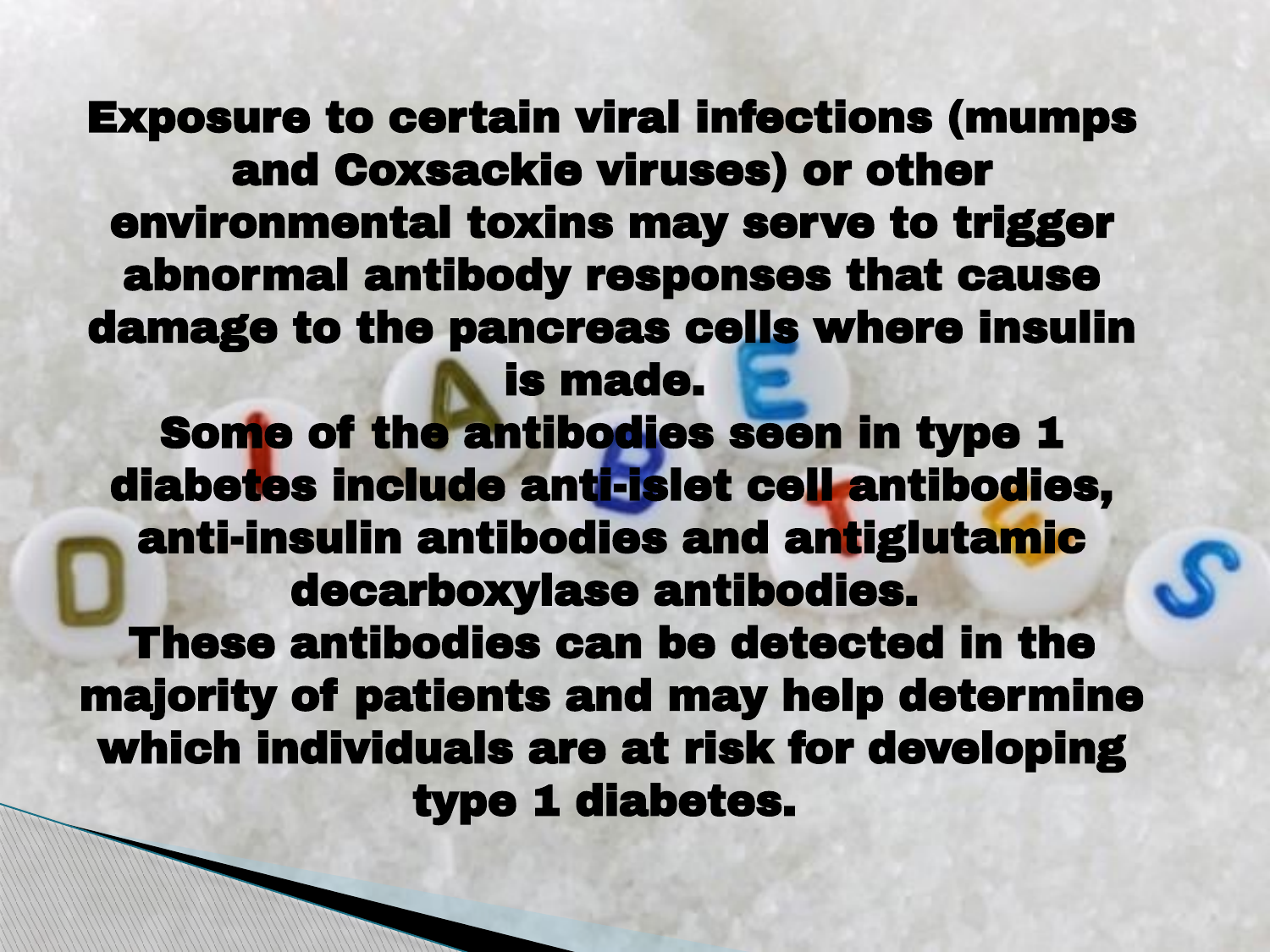

# Exposure to certain viral infections (mumps and Coxsackie viruses) or other environmental toxins may serve to trigger abnormal antibody responses that cause damage to the pancreas cells where insulin is made. Some of the antibodies seen in type 1 diabetes include anti-islet cell antibodies, anti-insulin antibodies and antiglutamic decarboxylase antibodies. These antibodies can be detected in the majority of patients and may help determine which individuals are at risk for developing type 1 diabetes.